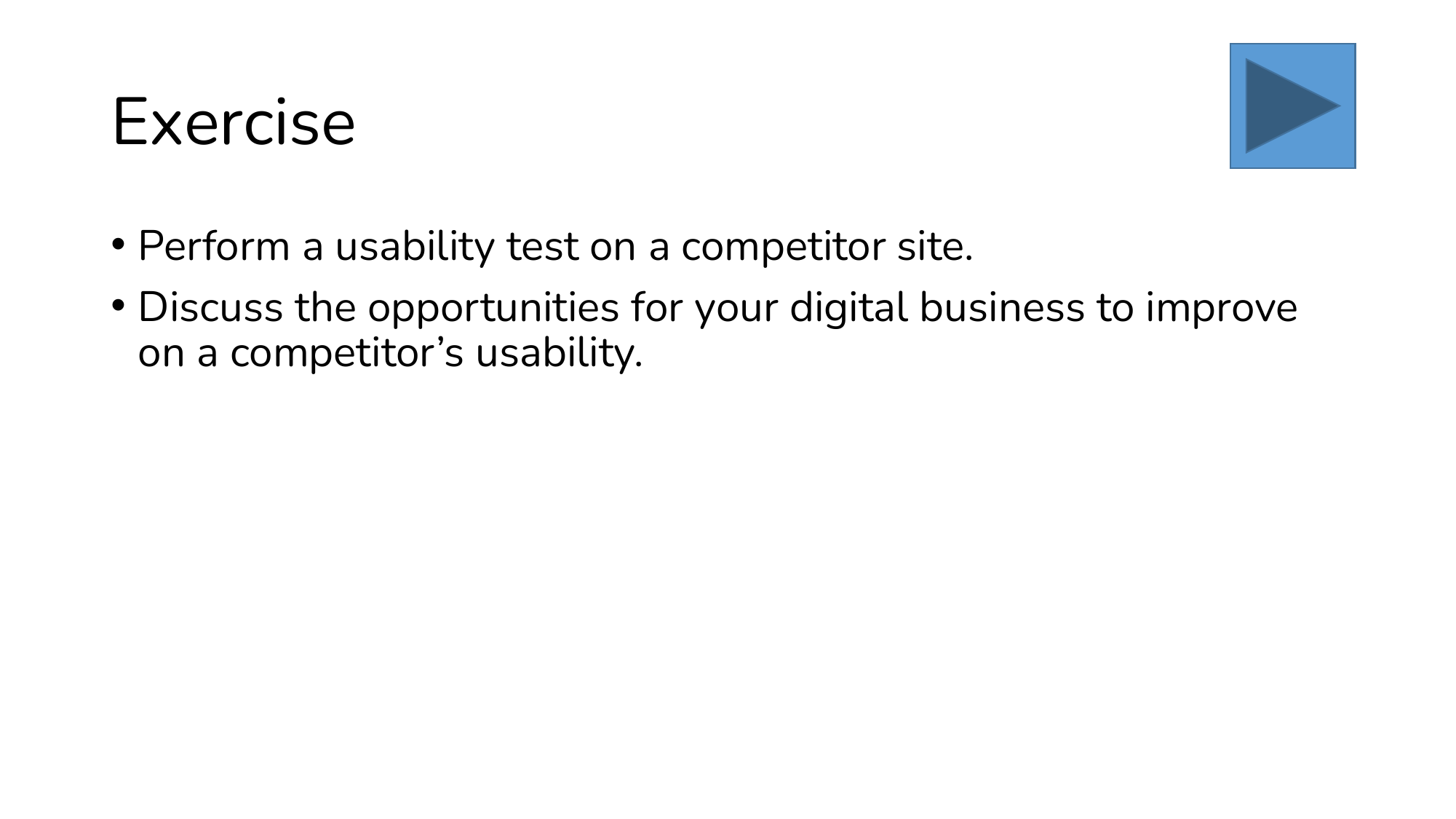

# Exercise

Perform a usability test on a competitor site.
Discuss the opportunities for your digital business to improve on a competitor’s usability.